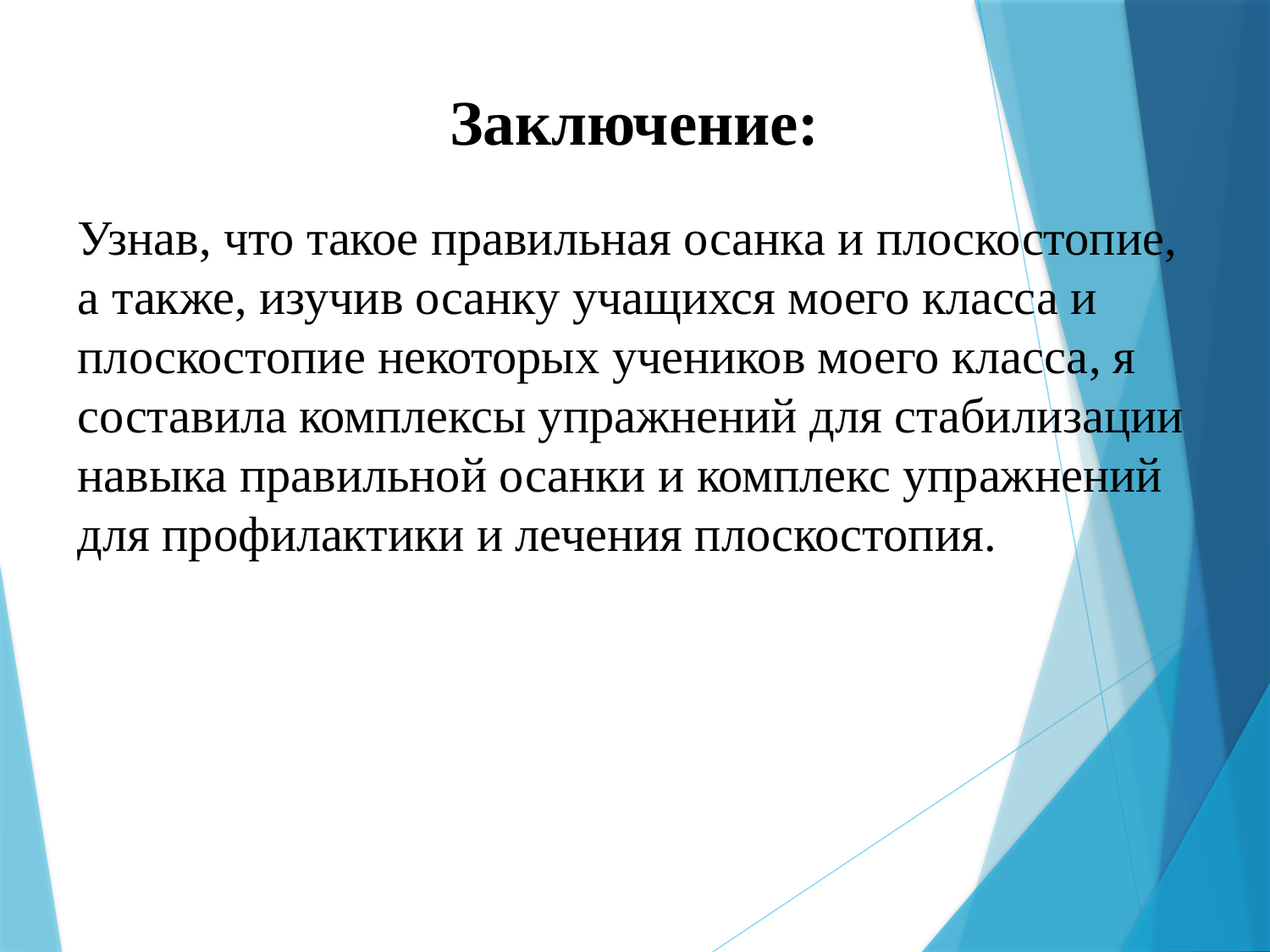

Заключение:
Узнав, что такое правильная осанка и плоскостопие, а также, изучив осанку учащихся моего класса и плоскостопие некоторых учеников моего класса, я составила комплексы упражнений для стабилизации навыка правильной осанки и комплекс упражнений для профилактики и лечения плоскостопия.